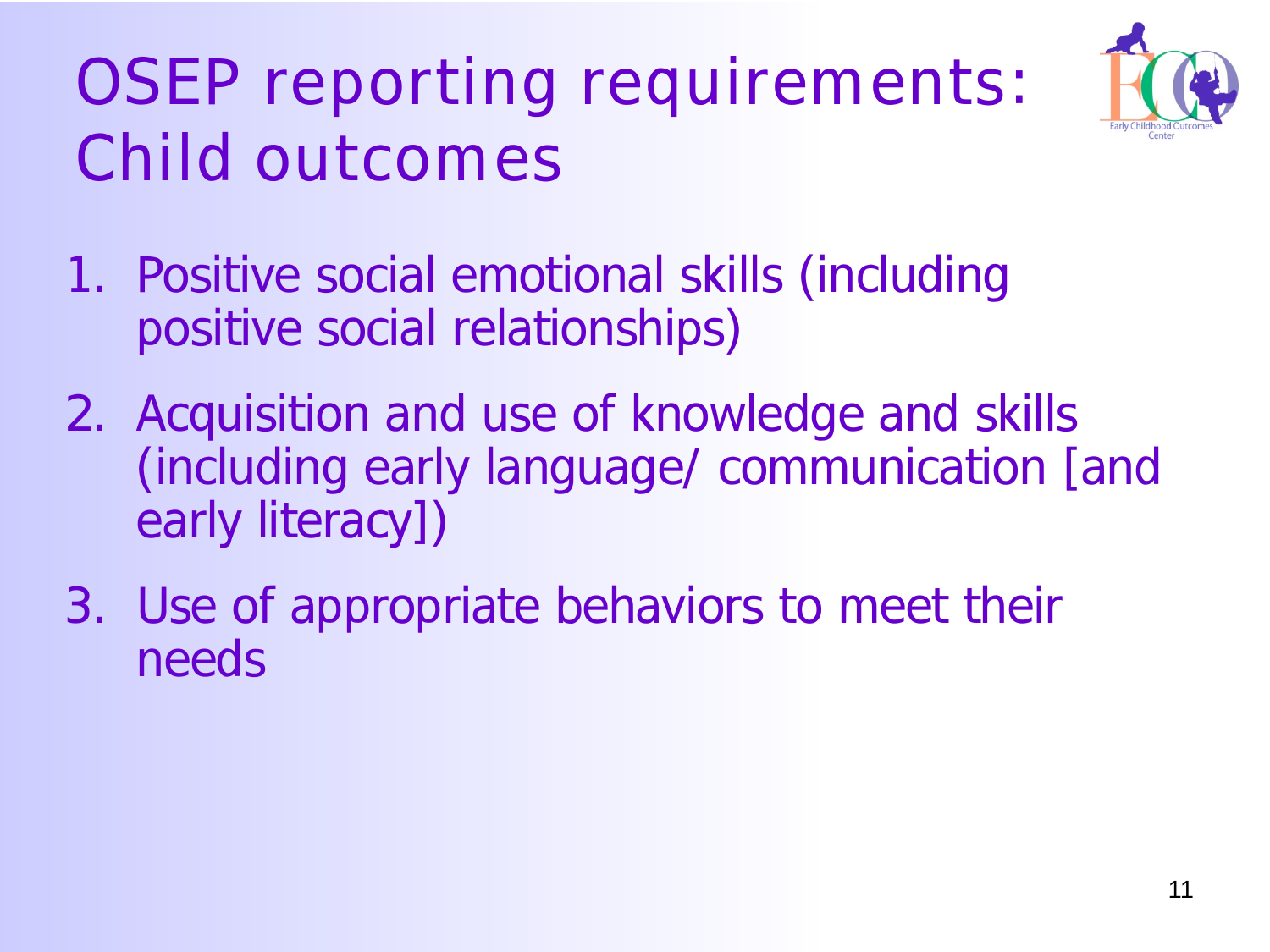

# OSEP reporting requirements: Child outcomes
Positive social emotional skills (including positive social relationships)

Acquisition and use of knowledge and skills (including early language/ communication [and early literacy])

Use of appropriate behaviors to meet their needs

11